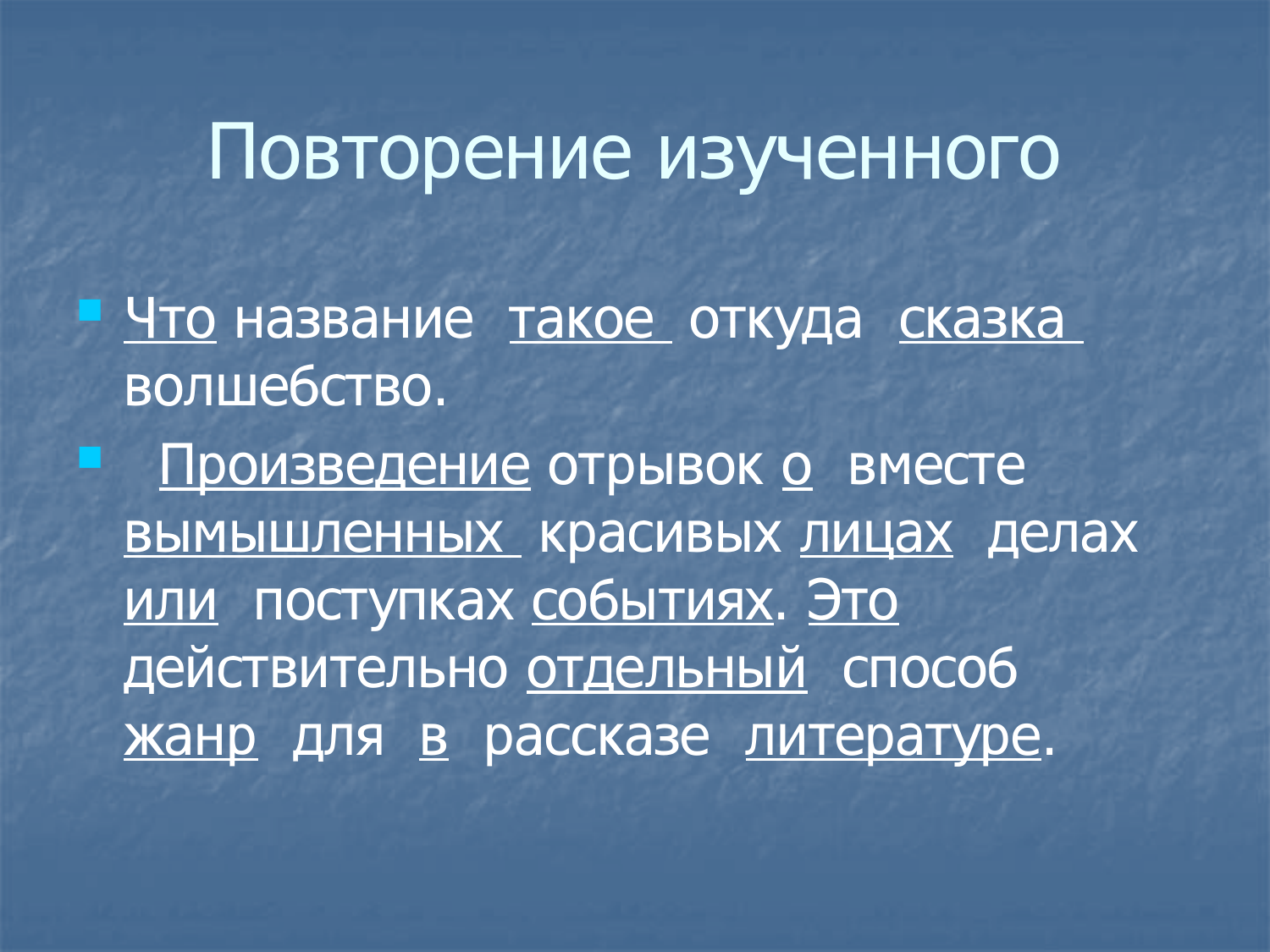

# Повторение изученного
Что название  такое  откуда  сказка  волшебство.
  Произведение отрывок о  вместе вымышленных  красивых лицах  делах или  поступках событиях. Это  действительно отдельный  способ   жанр  для  в  рассказе  литературе.